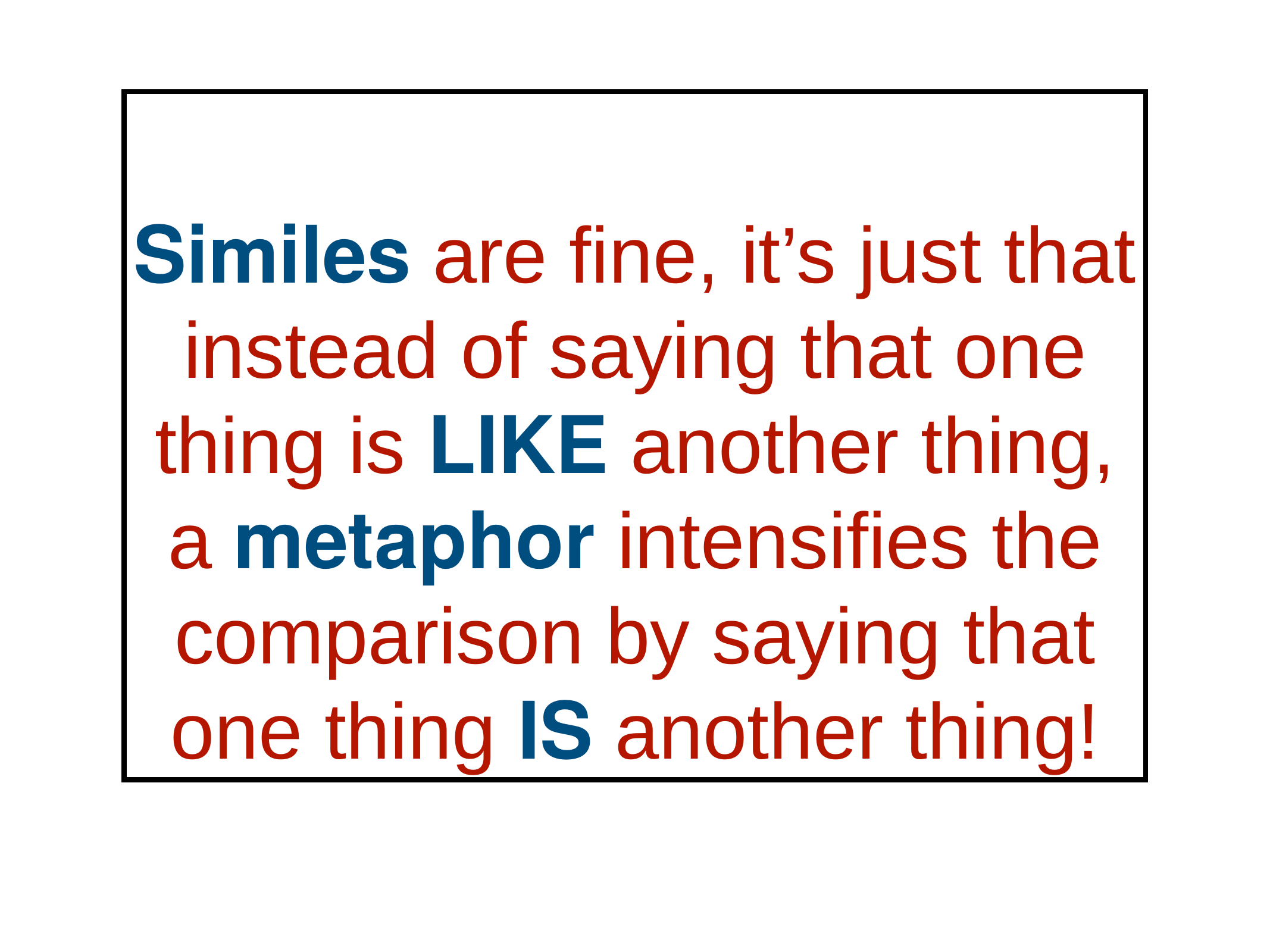

# Similes are fine, it’s just that instead of saying that one thing is LIKE another thing, a metaphor intensifies the comparison by saying that one thing IS another thing!